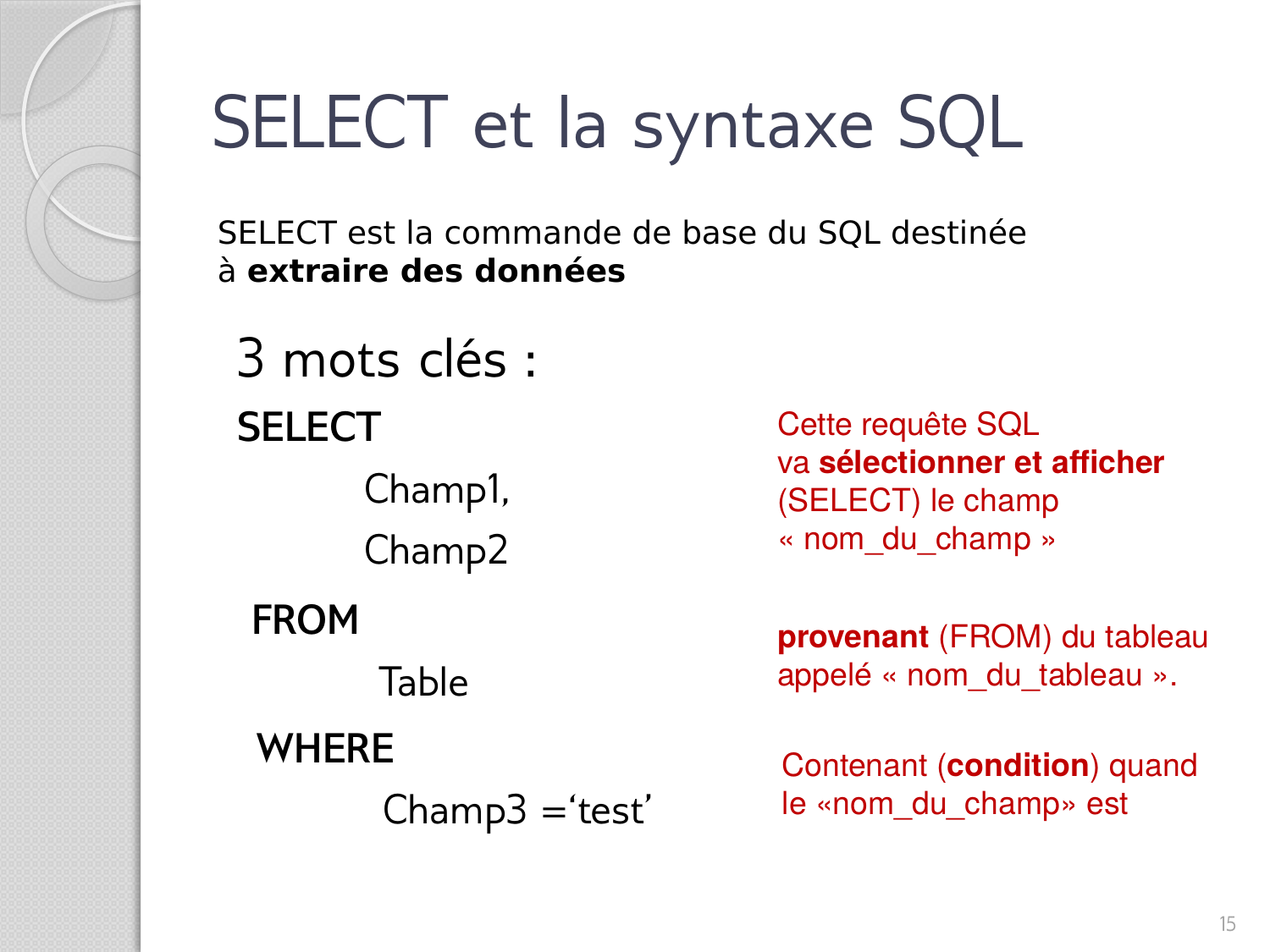

# SELECT et la syntaxe SQL
SELECT est la commande de base du SQL destinée à extraire des données
3 mots clés :
SELECT
	Champ1,
	Champ2

Cette requête SQL va sélectionner et afficher (SELECT) le champ « nom_du_champ »
FROM
	Table

provenant (FROM) du tableau appelé « nom_du_tableau ».
WHERE
	Champ3 =‘test’

Contenant (condition) quand le «nom_du_champ» est
15